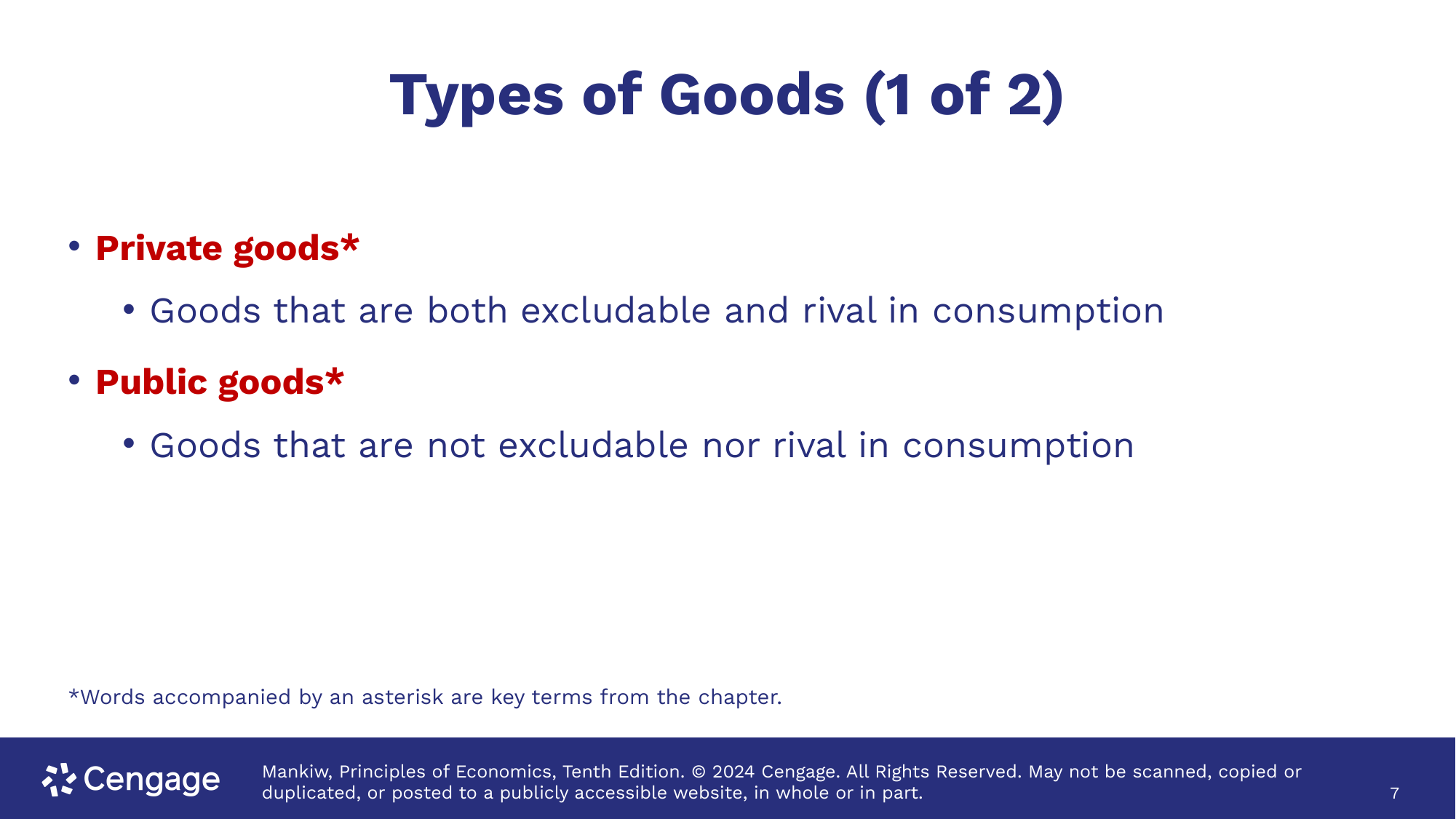

# Types of Goods (1 of 2)
Private goods*
Goods that are both excludable and rival in consumption
Public goods*
Goods that are not excludable nor rival in consumption
*Words accompanied by an asterisk are key terms from the chapter.